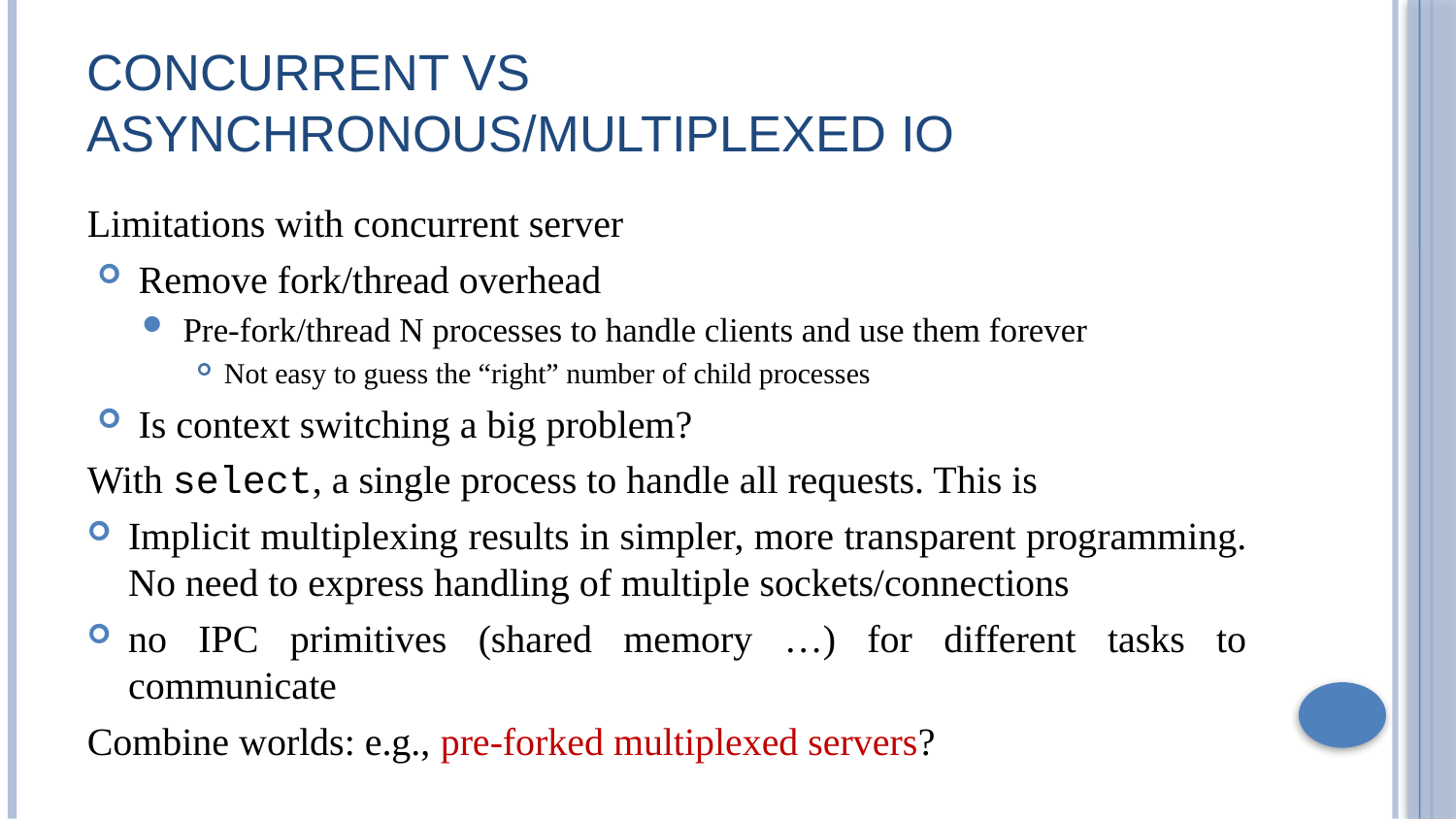

# Concurrent vs Asynchronous/Multiplexed IO
Limitations with concurrent server
Remove fork/thread overhead
Pre-fork/thread N processes to handle clients and use them forever
Not easy to guess the “right” number of child processes
Is context switching a big problem?
With select, a single process to handle all requests. This is
Implicit multiplexing results in simpler, more transparent programming. No need to express handling of multiple sockets/connections
no IPC primitives (shared memory …) for different tasks to communicate
Combine worlds: e.g., pre-forked multiplexed servers?